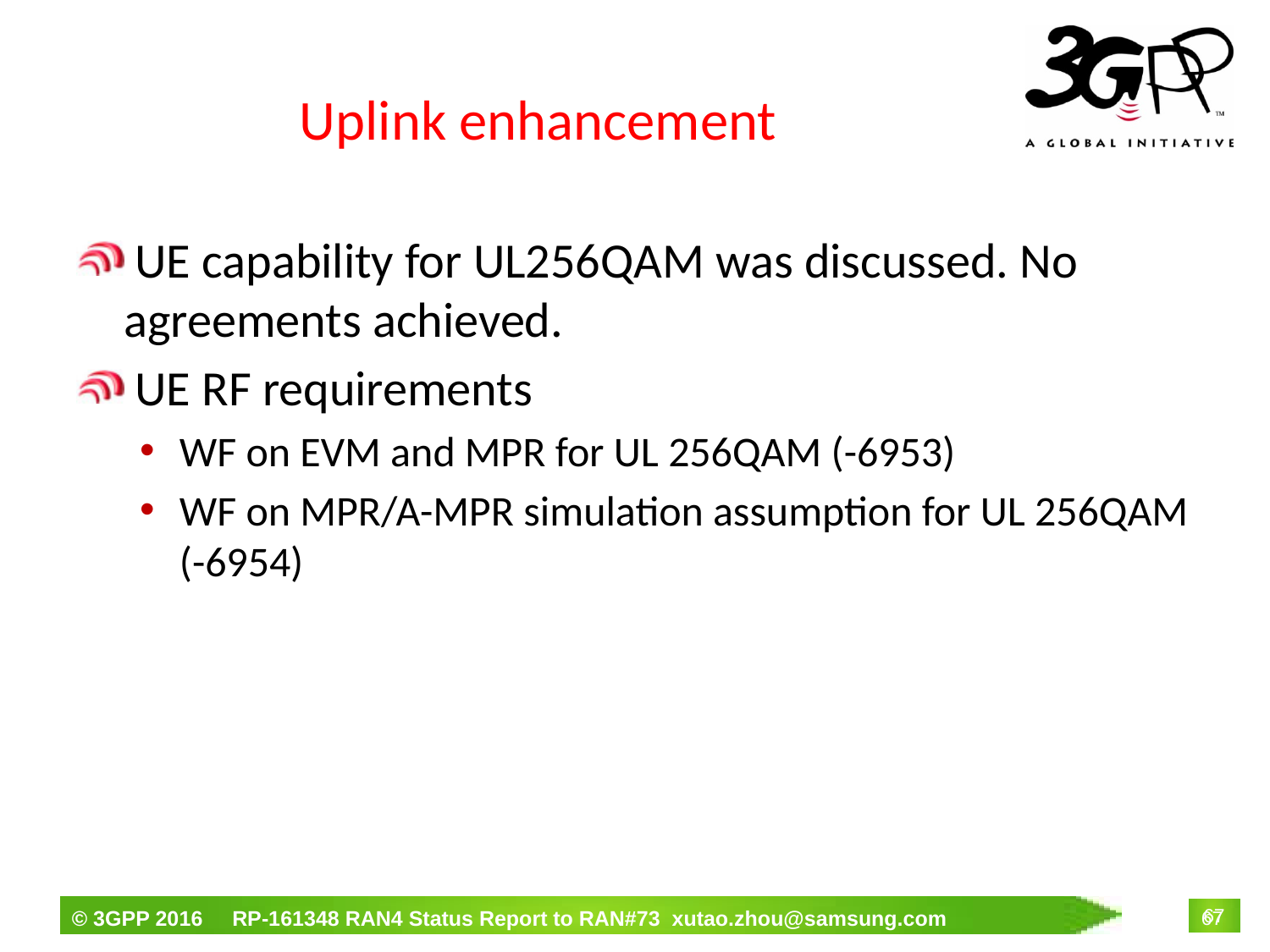

# Uplink enhancement
 UE capability for UL256QAM was discussed. No agreements achieved.
 UE RF requirements
WF on EVM and MPR for UL 256QAM (-6953)
WF on MPR/A-MPR simulation assumption for UL 256QAM (-6954)

67